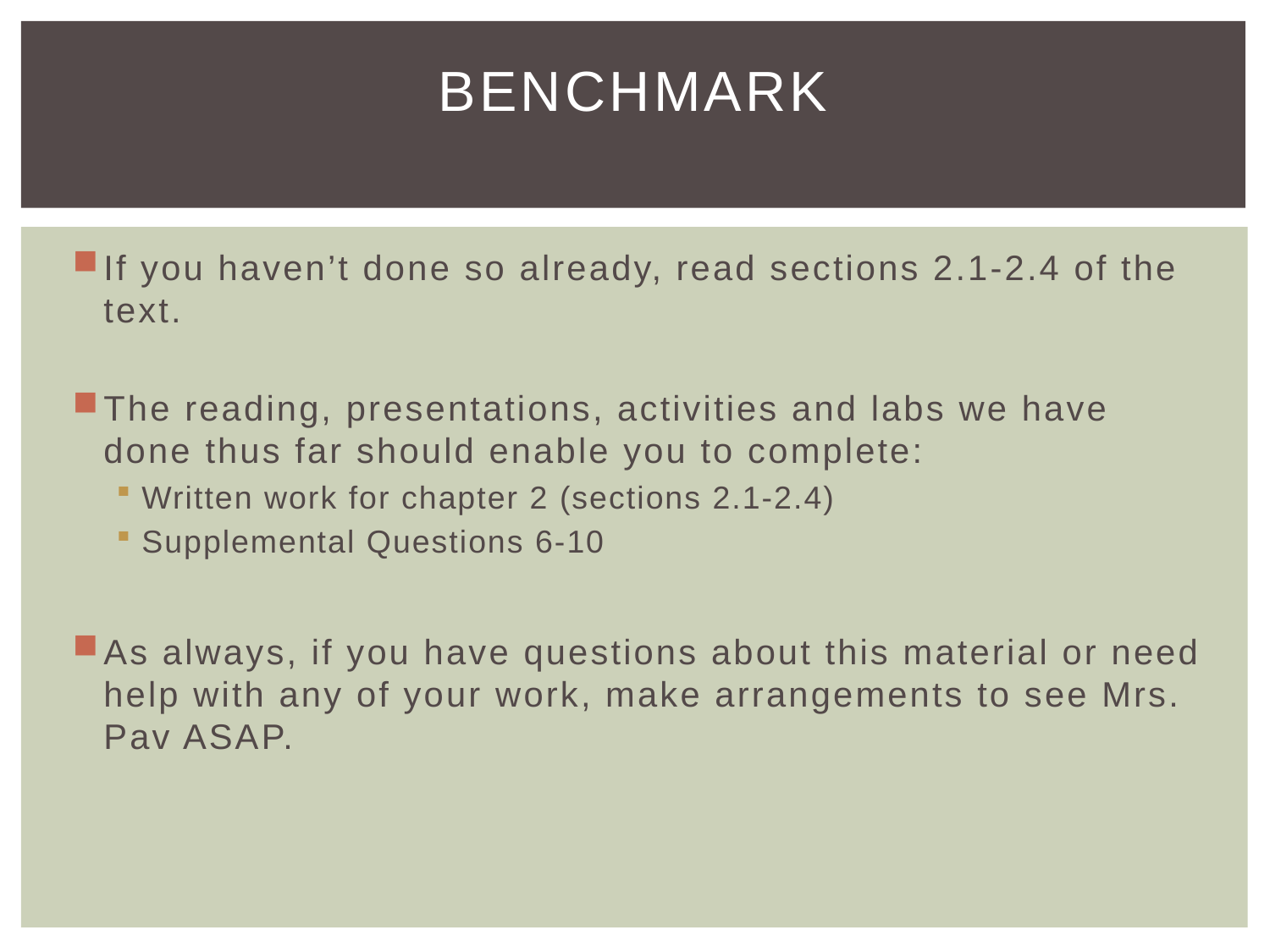

# Benchmark
If you haven’t done so already, read sections 2.1-2.4 of the text.

The reading, presentations, activities and labs we have done thus far should enable you to complete:
Written work for chapter 2 (sections 2.1-2.4)
Supplemental Questions 6-10

As always, if you have questions about this material or need help with any of your work, make arrangements to see Mrs. Pav ASAP.